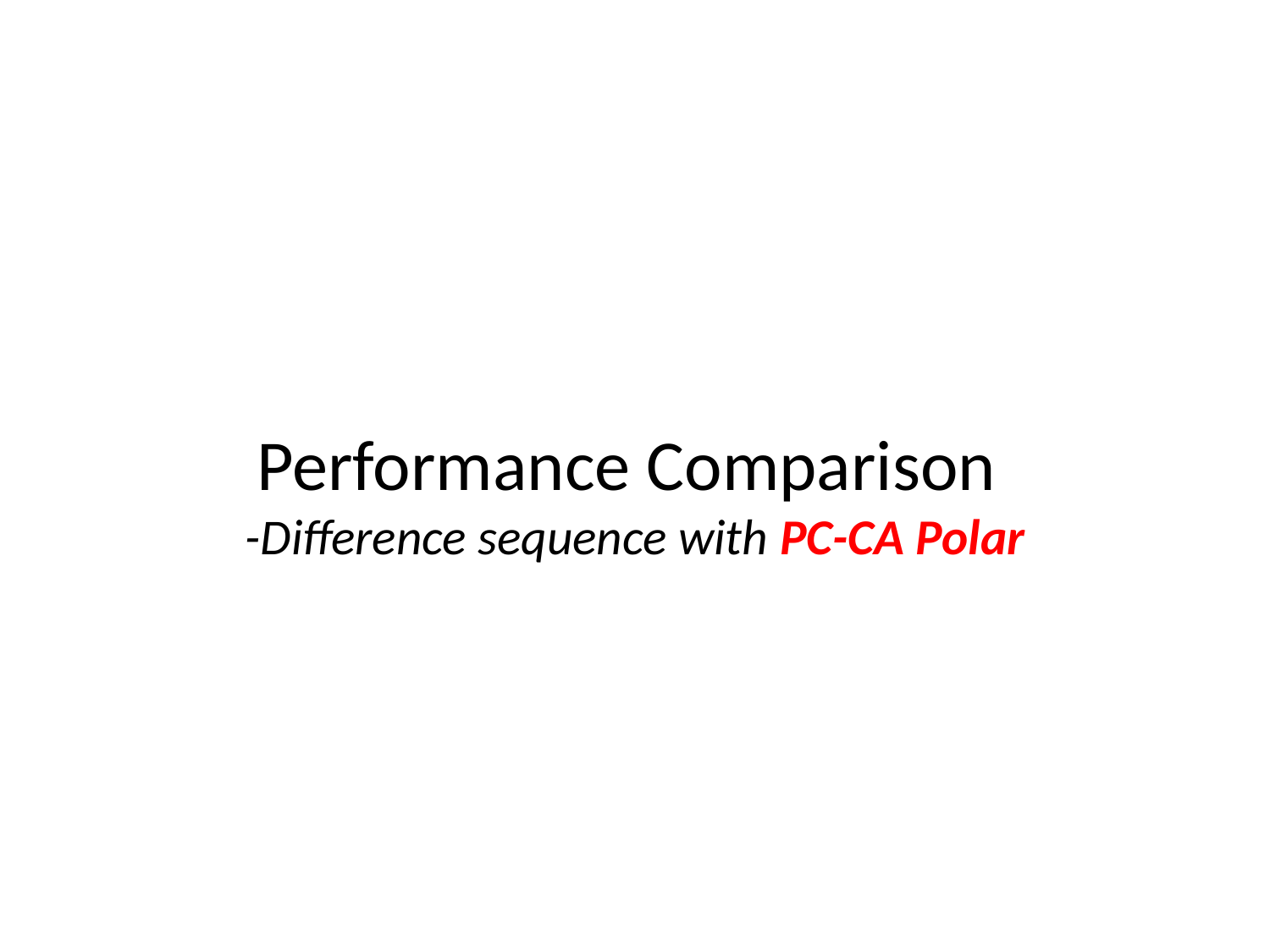

# Performance Comparison -Difference sequence with PC-CA Polar